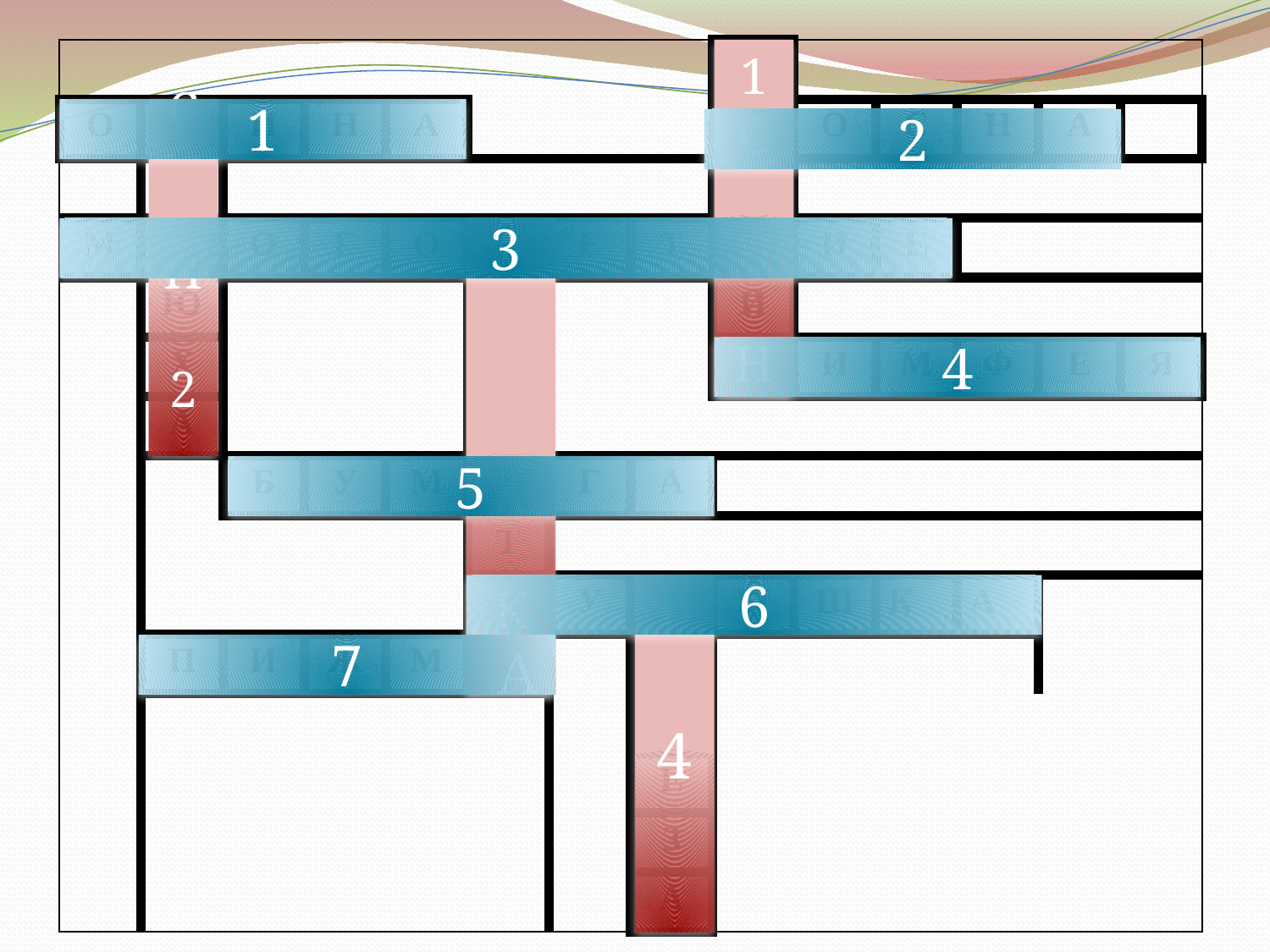

|  |  |  |  |  |  |  |  | Е |  |  |  |  |  |
| --- | --- | --- | --- | --- | --- | --- | --- | --- | --- | --- | --- | --- | --- |
| О | С | И | Н | А |  |  |  | С | О | С | Н | А |  |
|  | И |  |  |  |  |  |  | Е |  |  |  |  |  |
| М | Н | О | Г | О | Л | Е | Т | Н | И | Е |  |  |  |
|  | Ю |  |  |  | А |  |  | И |  |  |  |  |  |
|  | Х |  |  |  | П |  |  | Н | И | М | Ф | Е | Я |
|  | А |  |  |  | Ч |  |  |  |  |  |  |  |  |
|  |  | Б | У | М | А | Г | А |  |  |  |  |  |  |
|  |  |  |  |  | Т |  |  |  |  |  |  |  |  |
|  |  |  |  |  | К | У | Б | Ы | Ш | К | А |  |  |
|  | П | И | Ж | М | А |  | Е |  |  |  |  |  |  |
|  |  |  |  |  |  |  | Р |  |  |  |  |  |  |
|  |  |  |  |  |  |  | Ё |  |  |  |  |  |  |
|  |  |  |  |  |  |  | З |  |  |  |  |  |  |
|  |  |  |  |  |  |  | А |  |  |  |  |  |  |
1
С

Н

Н
#
1

С

Н

2

2
3
3

А

К
 А
4
5
6

Б

4

7